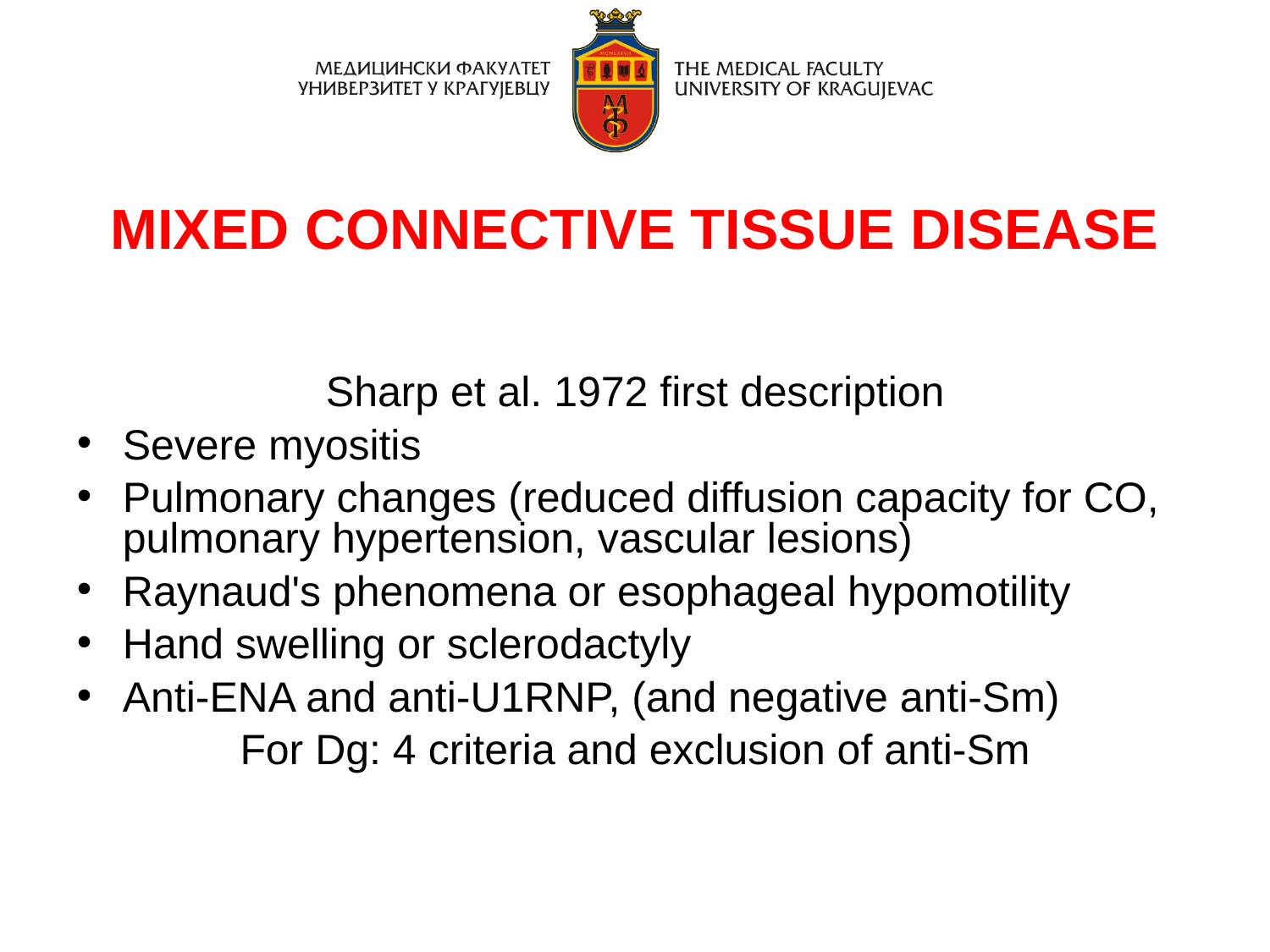

MIXED CONNECTIVE TISSUE DISEASE

Sharp et al. 1972 first description
Severe myositis
Pulmonary changes (reduced diffusion capacity for CO, pulmonary hypertension, vascular lesions)
Raynaud's phenomena or esophageal hypomotility
Hand swelling or sclerodactyly
Anti-ENA and anti-U1RNP, (and negative anti-Sm)
For Dg: 4 criteria and exclusion of anti-Sm